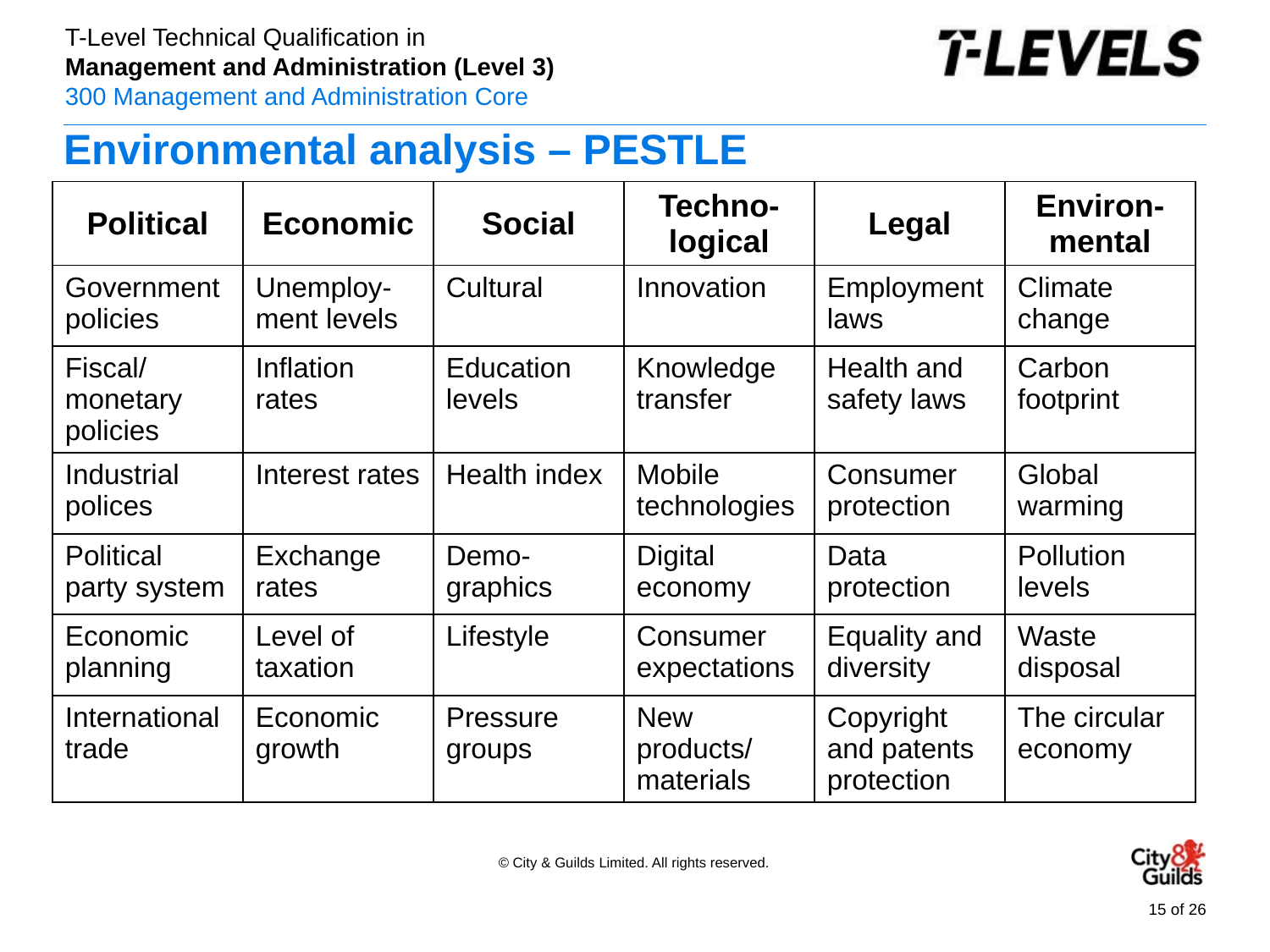

# Environmental analysis – PESTLE
| Political | Economic | Social | Techno-logical | Legal | Environ-mental |
| --- | --- | --- | --- | --- | --- |
| Government policies | Unemploy-ment levels | Cultural | Innovation | Employment laws | Climate change |
| Fiscal/ monetary policies | Inflation rates | Education levels | Knowledge transfer | Health and safety laws | Carbon footprint |
| Industrial polices | Interest rates | Health index | Mobile technologies | Consumer protection | Global warming |
| Political party system | Exchange rates | Demo-graphics | Digital economy | Data protection | Pollution levels |
| Economic planning | Level of taxation | Lifestyle | Consumer expectations | Equality and diversity | Waste disposal |
| International trade | Economic growth | Pressure groups | New products/ materials | Copyright and patents protection | The circular economy |